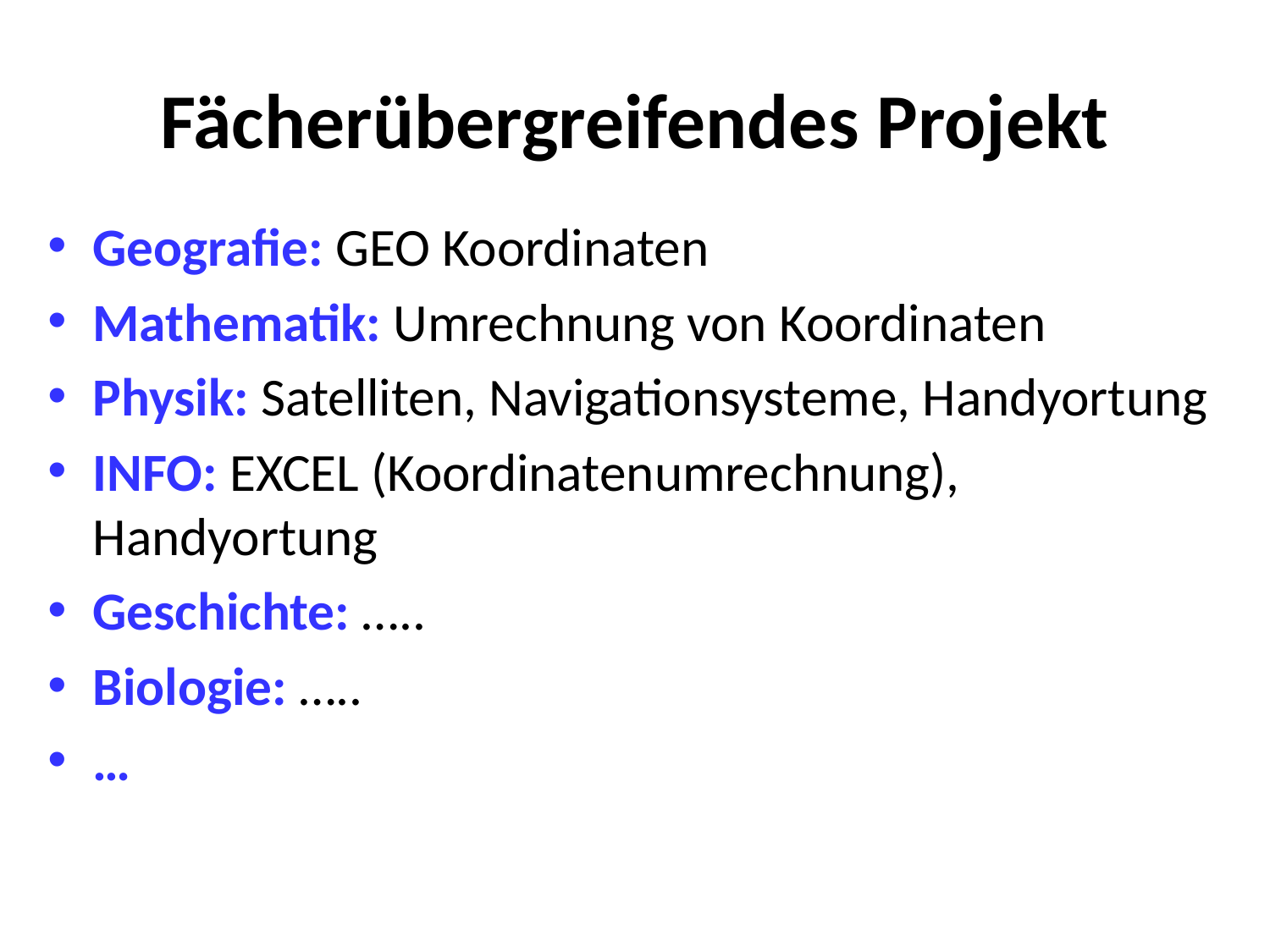

# Fächerübergreifendes Projekt
Geografie: GEO Koordinaten
Mathematik: Umrechnung von Koordinaten
Physik: Satelliten, Navigationsysteme, Handyortung
INFO: EXCEL (Koordinatenumrechnung), Handyortung
Geschichte: …..
Biologie: …..
…